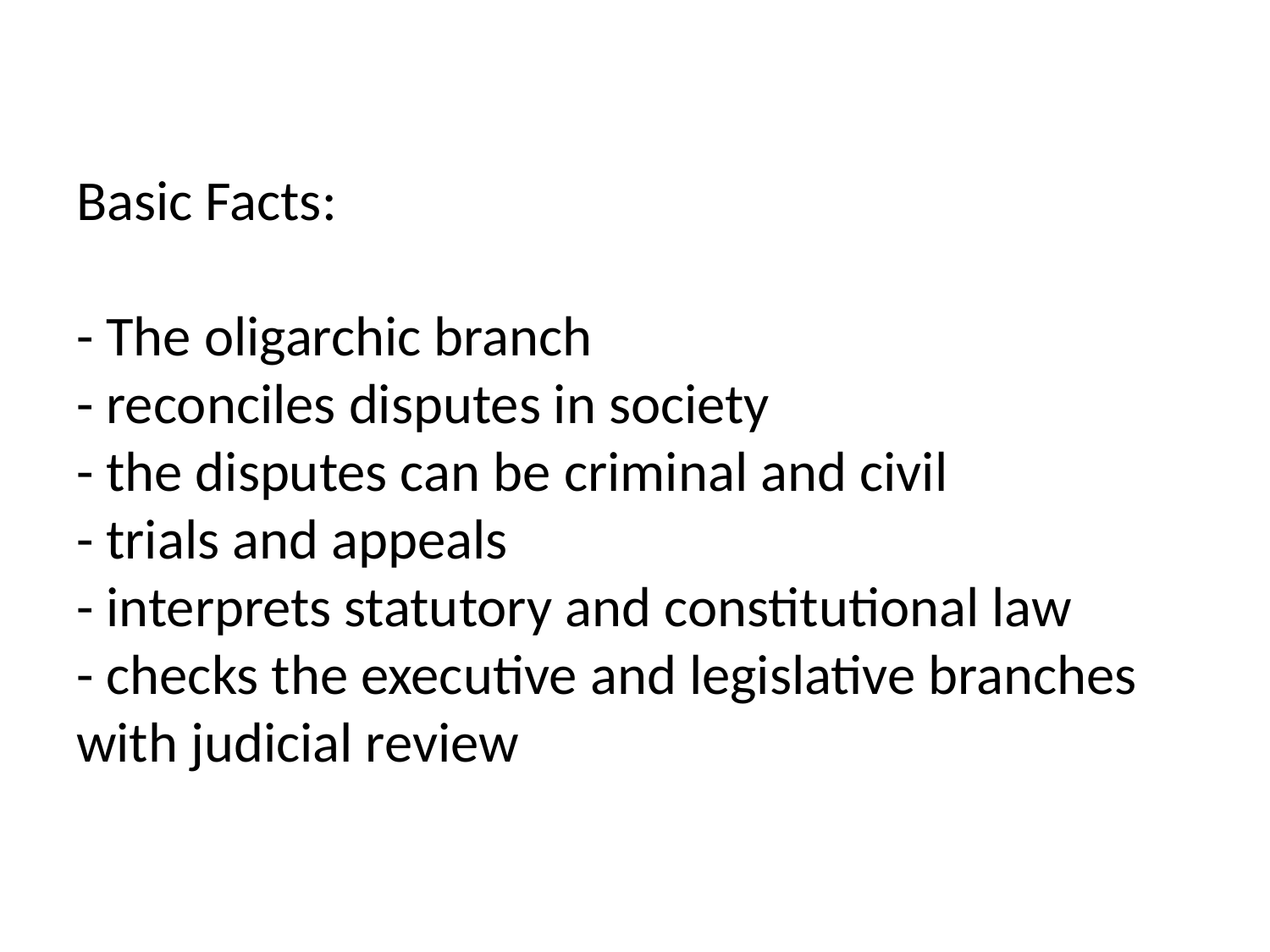

# Basic Facts: - The oligarchic branch - reconciles disputes in society - the disputes can be criminal and civil - trials and appeals - interprets statutory and constitutional law - checks the executive and legislative branches with judicial review